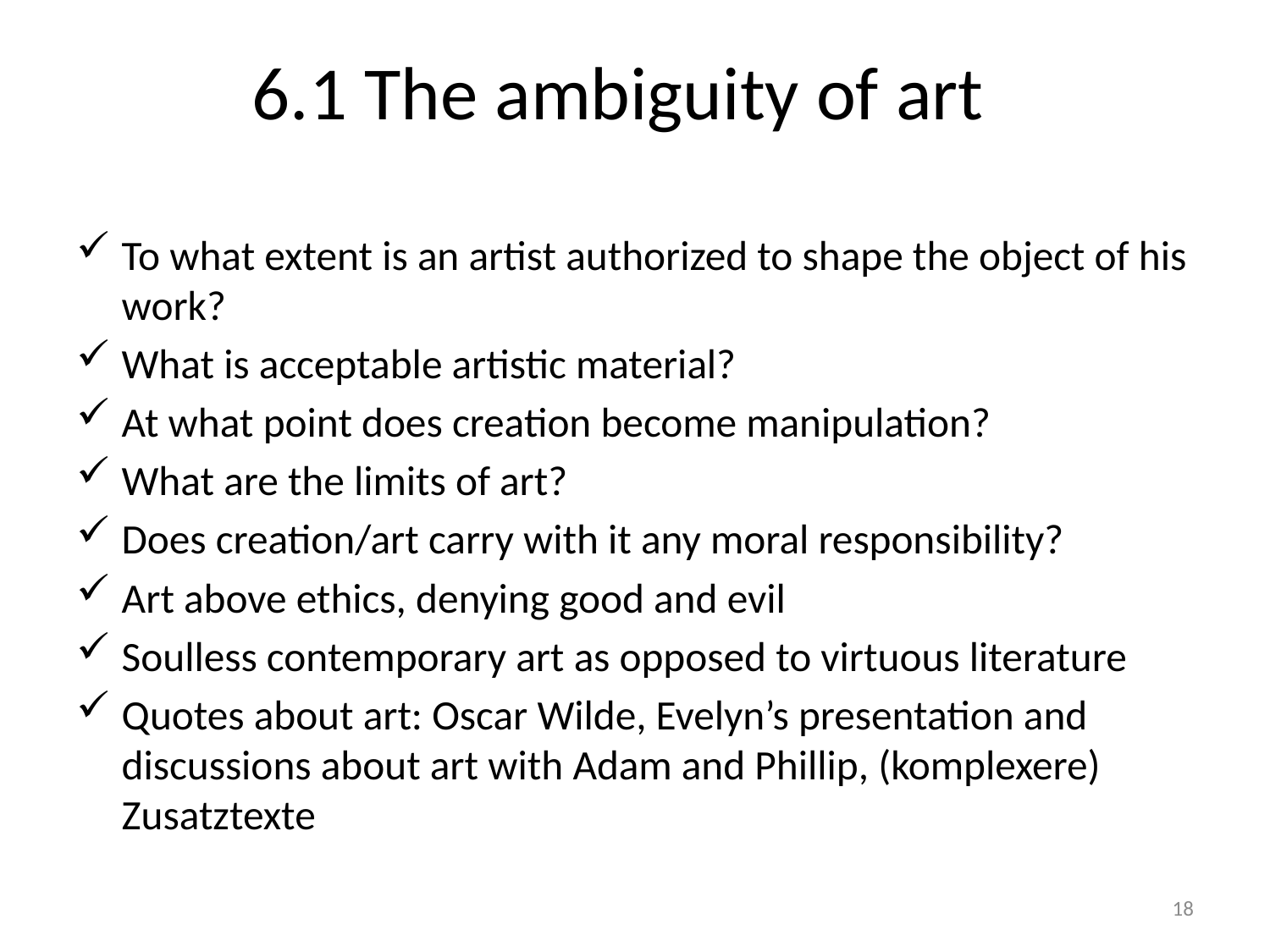

# 6.1 The ambiguity of art
To what extent is an artist authorized to shape the object of his work?
What is acceptable artistic material?
At what point does creation become manipulation?
What are the limits of art?
Does creation/art carry with it any moral responsibility?
Art above ethics, denying good and evil
Soulless contemporary art as opposed to virtuous literature
Quotes about art: Oscar Wilde, Evelyn’s presentation and discussions about art with Adam and Phillip, (komplexere) Zusatztexte

18